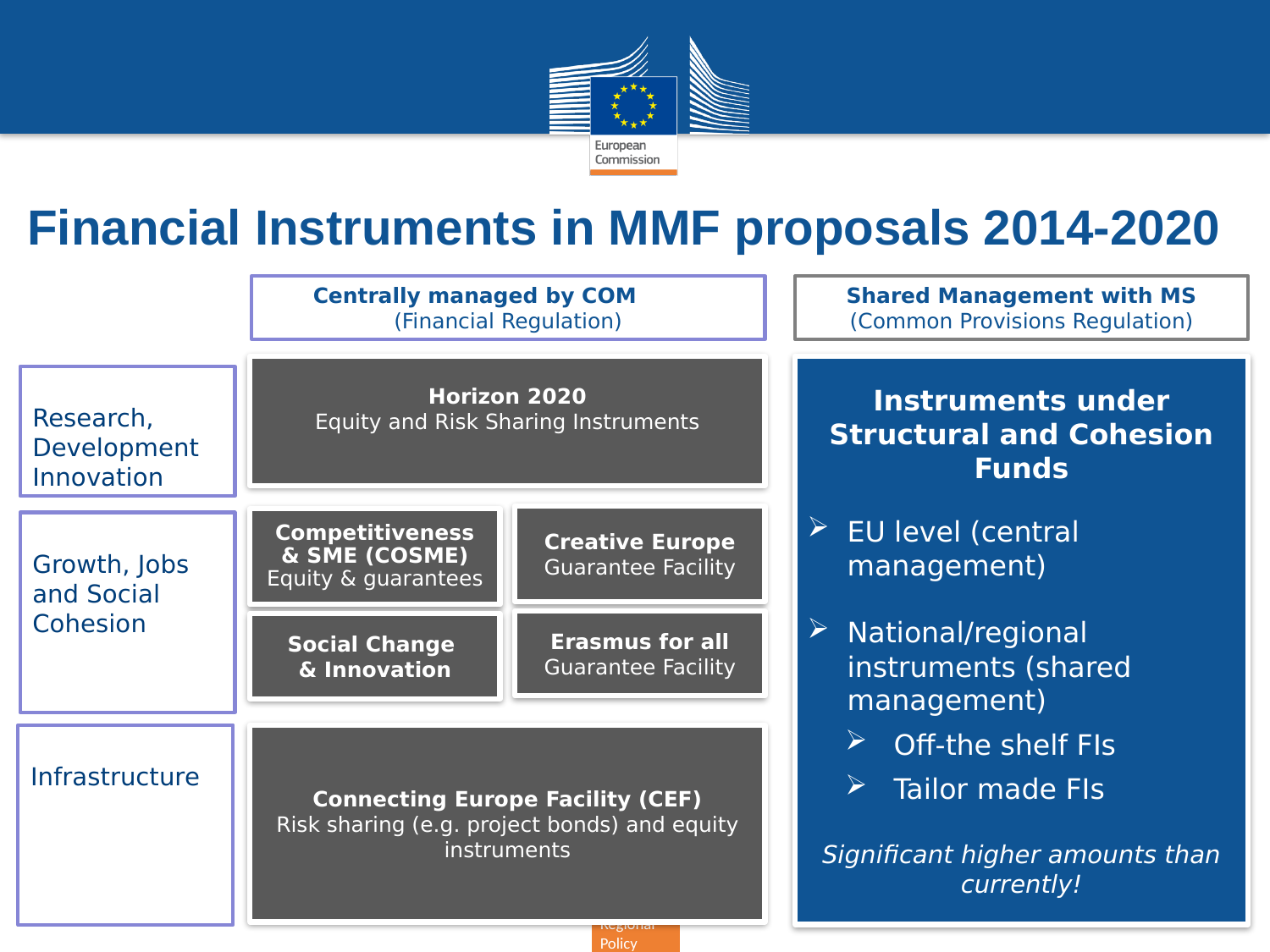

# Financial Instruments in MMF proposals 2014-2020
Centrally managed by COM          (Financial Regulation)
Shared Management with MS (Common Provisions Regulation)
Horizon 2020
Equity and Risk Sharing Instruments

Instruments under Structural and Cohesion Funds

EU level (central management)

National/regional instruments (shared management)
 Off-the shelf FIs
 Tailor made FIs

Significant higher amounts than currently!

Research, Development Innovation
Creative Europe
Guarantee Facility
Competitiveness & SME (COSME)
Equity & guarantees

Growth, Jobs and Social Cohesion
Erasmus for all
Guarantee Facility
Social Change
& Innovation

Infrastructure
Connecting Europe Facility (CEF)
Risk sharing (e.g. project bonds) and equity instruments